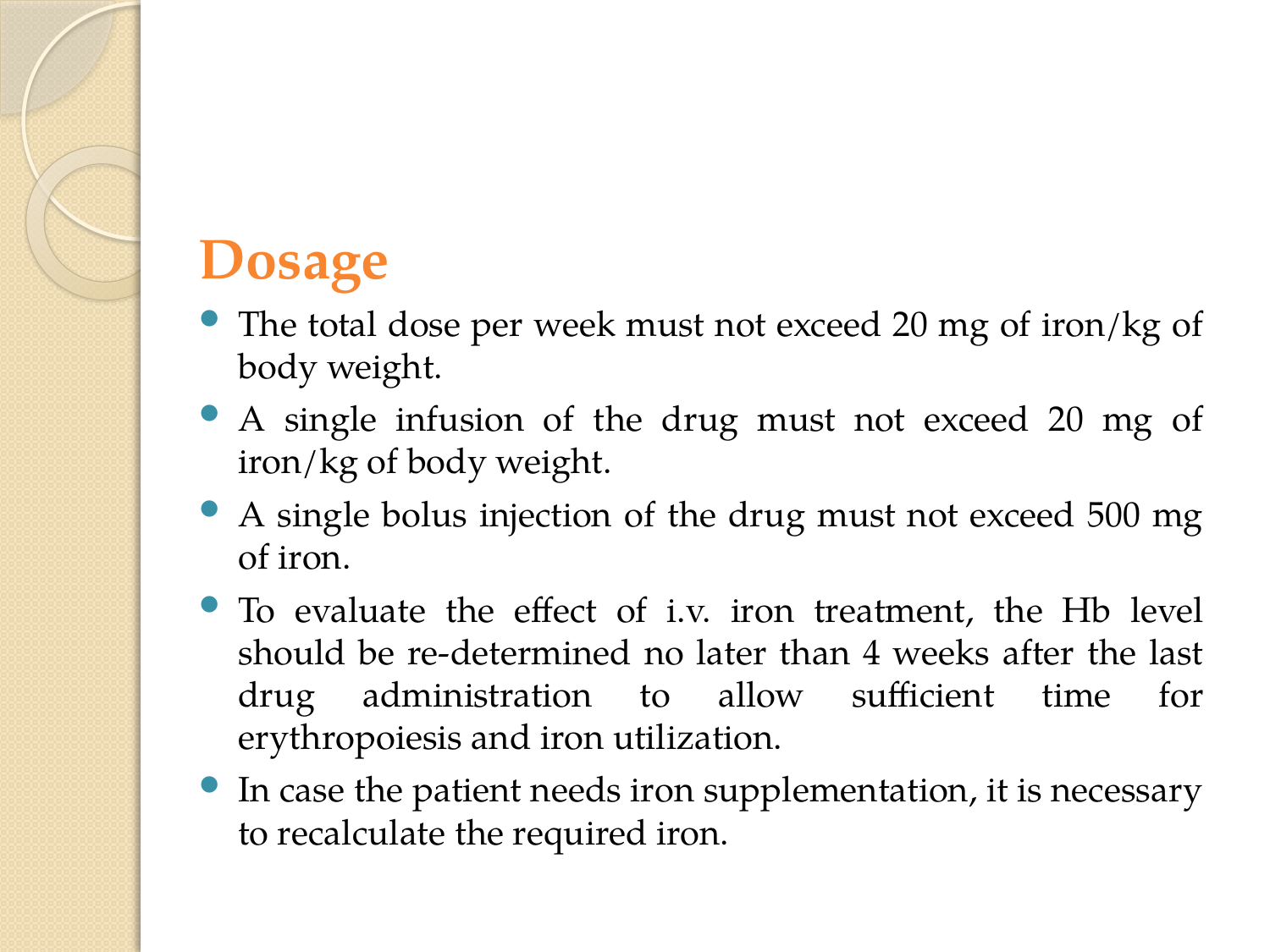

#
Dosage
The total dose per week must not exceed 20 mg of iron/kg of body weight.
A single infusion of the drug must not exceed 20 mg of iron/kg of body weight.
A single bolus injection of the drug must not exceed 500 mg of iron.
To evaluate the effect of i.v. iron treatment, the Hb level should be re-determined no later than 4 weeks after the last drug administration to allow sufficient time for erythropoiesis and iron utilization.
In case the patient needs iron supplementation, it is necessary to recalculate the required iron.